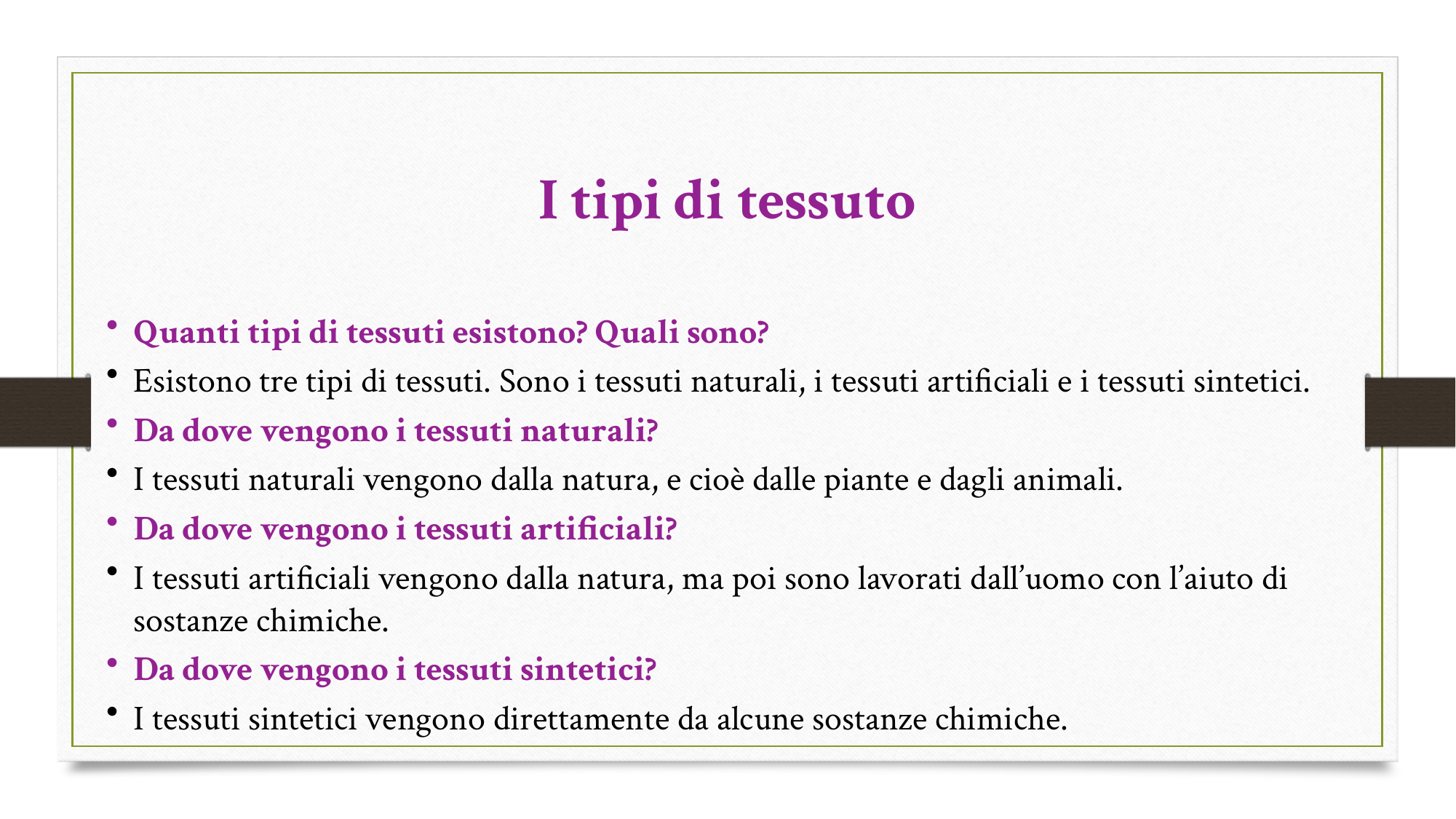

# I tipi di tessuto
Quanti tipi di tessuti esistono? Quali sono?
Esistono tre tipi di tessuti. Sono i tessuti naturali, i tessuti artificiali e i tessuti sintetici.
Da dove vengono i tessuti naturali?
I tessuti naturali vengono dalla natura, e cioè dalle piante e dagli animali.
Da dove vengono i tessuti artificiali?
I tessuti artificiali vengono dalla natura, ma poi sono lavorati dall’uomo con l’aiuto di sostanze chimiche.
Da dove vengono i tessuti sintetici?
I tessuti sintetici vengono direttamente da alcune sostanze chimiche.